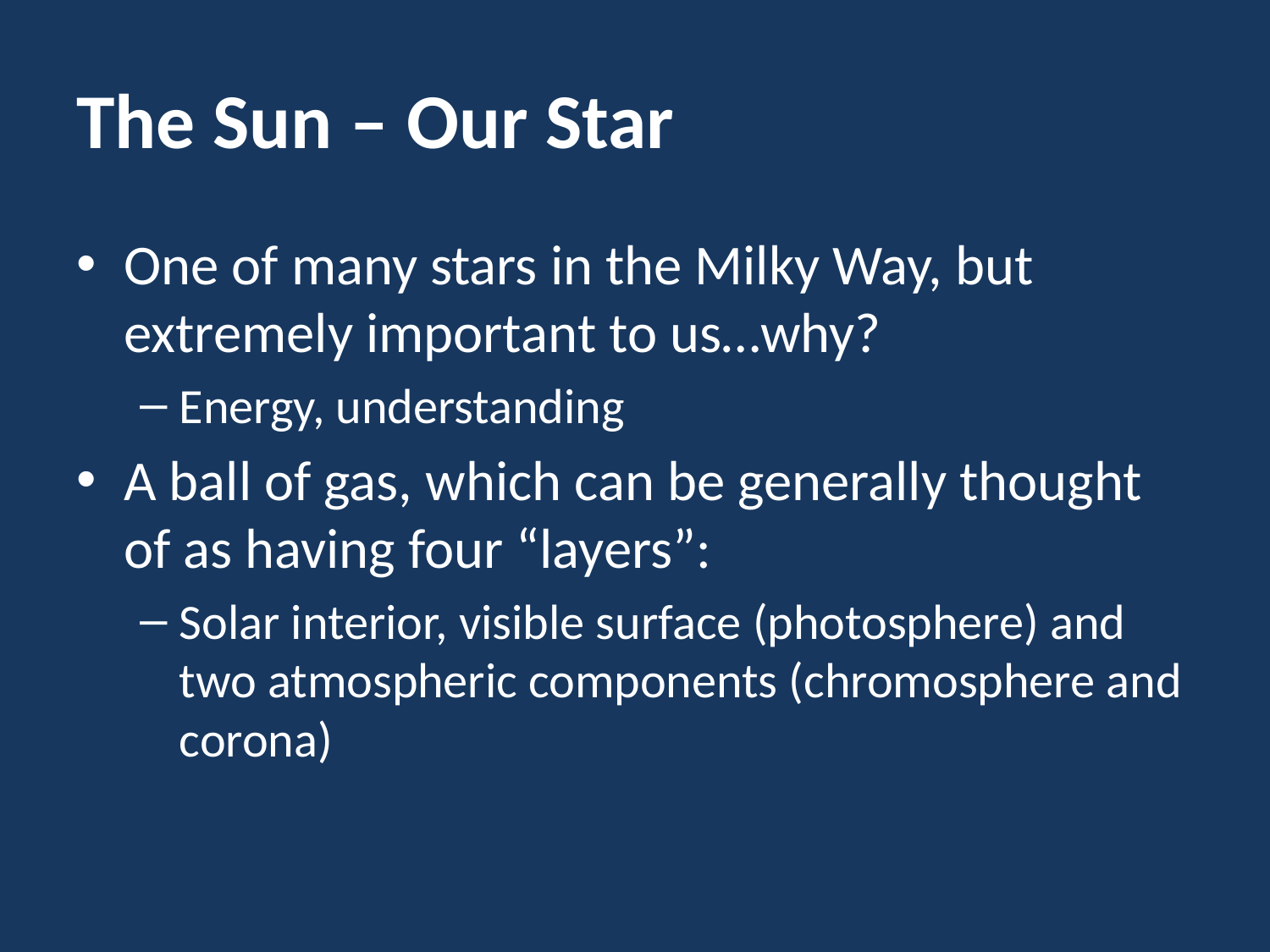

# The Sun – Our Star
One of many stars in the Milky Way, but extremely important to us…why?
Energy, understanding
A ball of gas, which can be generally thought of as having four “layers”:
Solar interior, visible surface (photosphere) and two atmospheric components (chromosphere and corona)